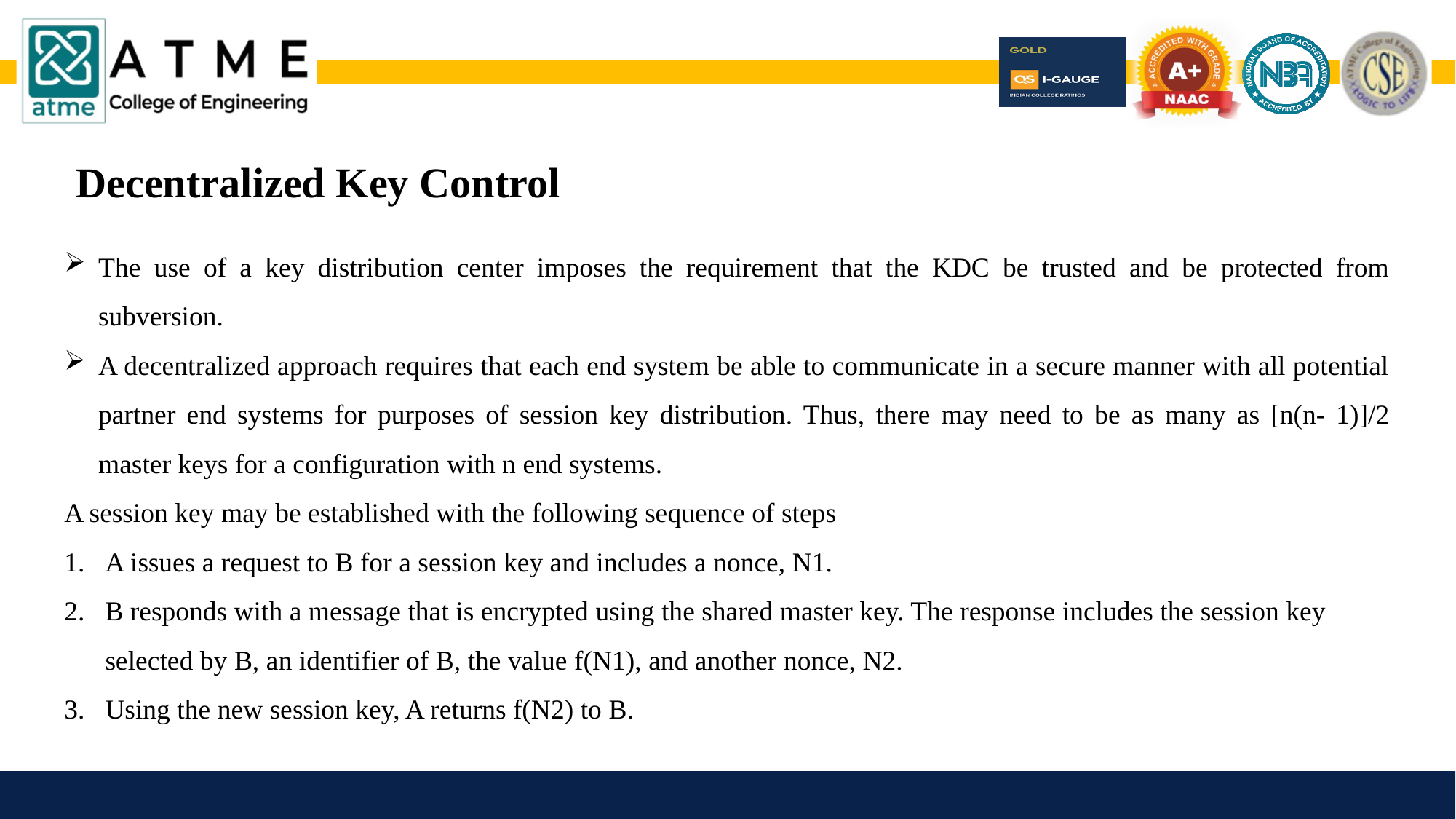

Decentralized Key Control
The use of a key distribution center imposes the requirement that the KDC be trusted and be protected from subversion.
A decentralized approach requires that each end system be able to communicate in a secure manner with all potential partner end systems for purposes of session key distribution. Thus, there may need to be as many as [n(n- 1)]/2 master keys for a configuration with n end systems.
A session key may be established with the following sequence of steps
A issues a request to B for a session key and includes a nonce, N1.
B responds with a message that is encrypted using the shared master key. The response includes the session key selected by B, an identifier of B, the value f(N1), and another nonce, N2.
Using the new session key, A returns f(N2) to B.